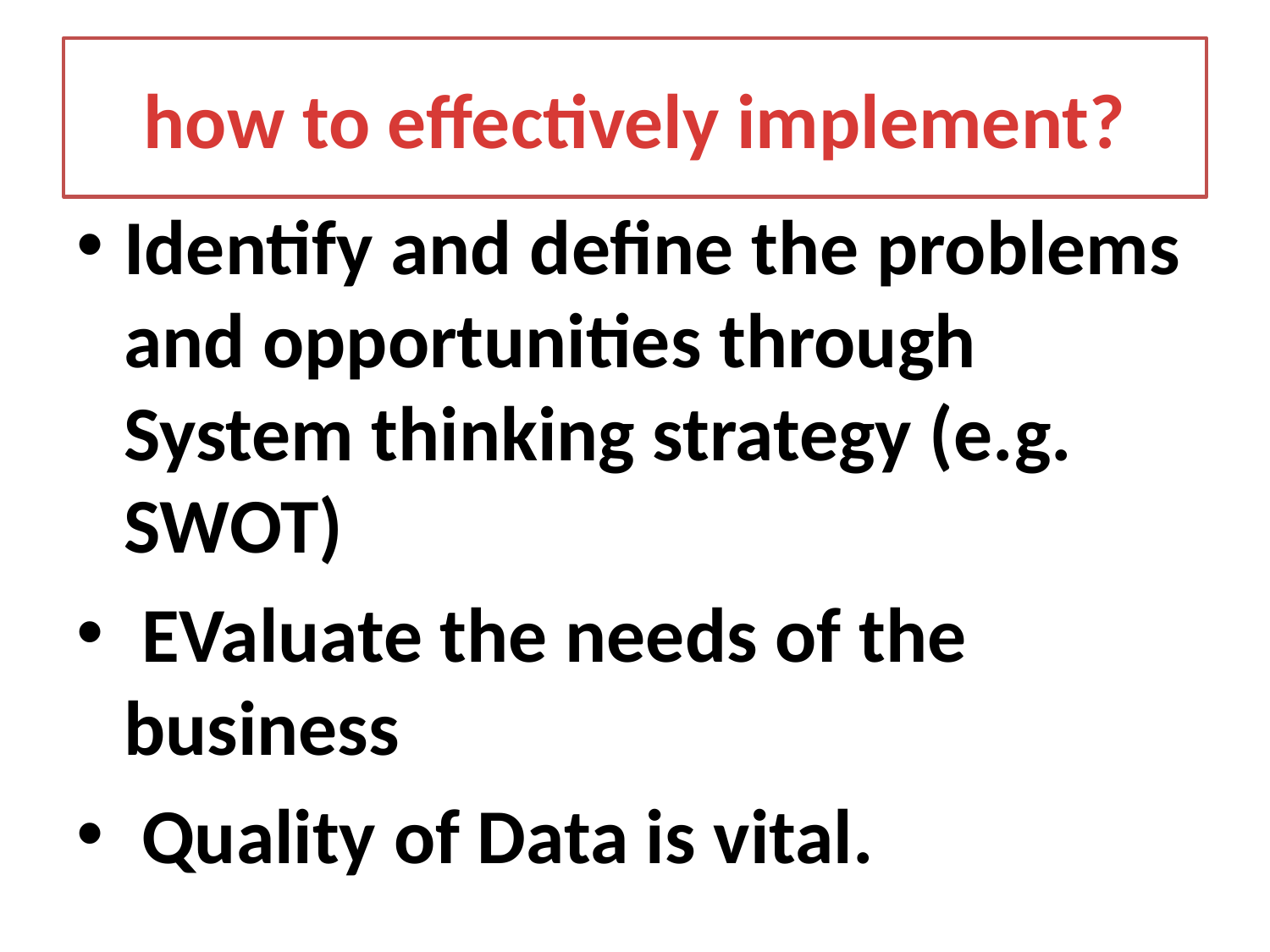

# how to effectively implement?
Identify and define the problems and opportunities through System thinking strategy (e.g. SWOT)
 EValuate the needs of the business
 Quality of Data is vital.